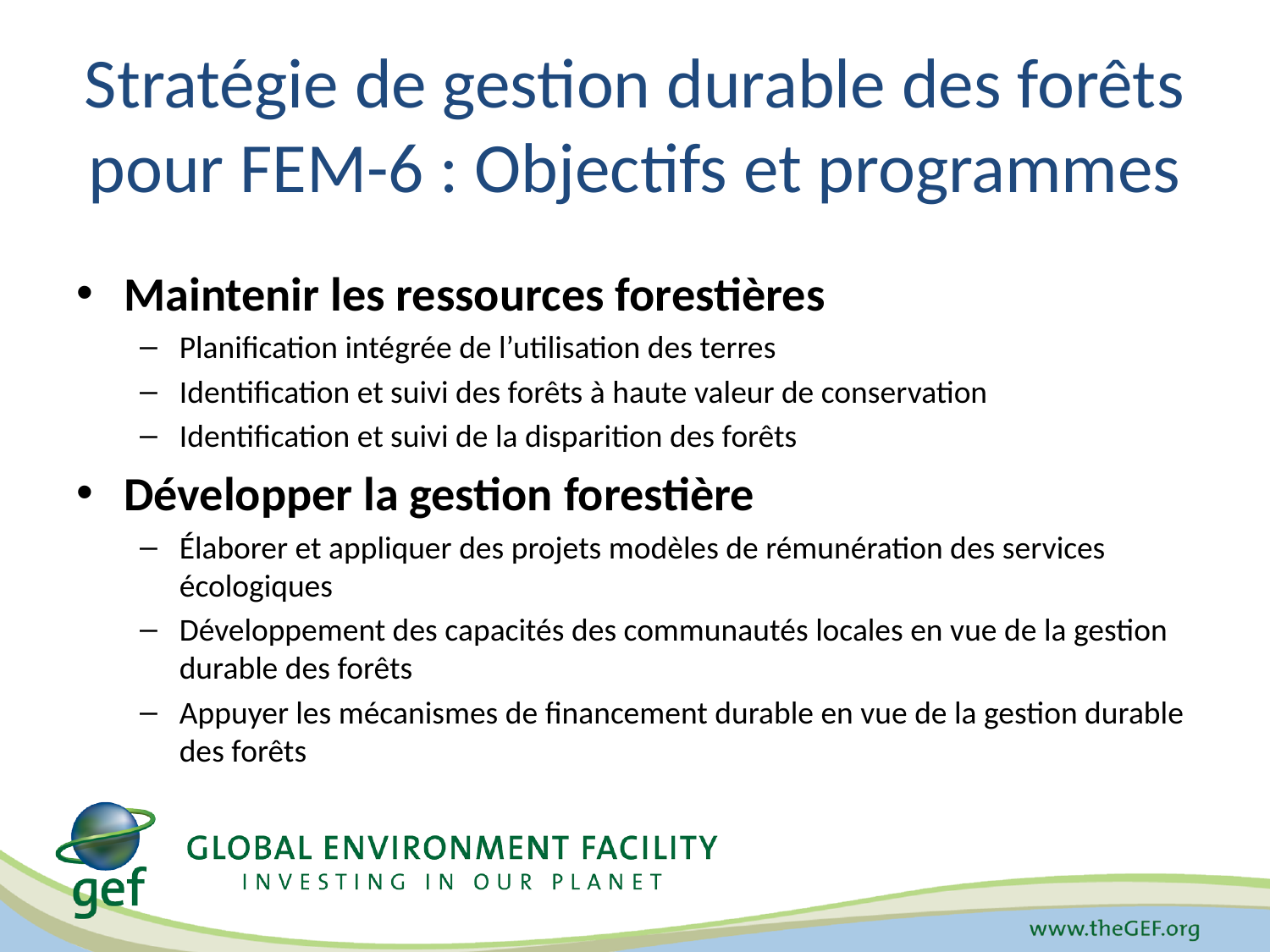

# Stratégie de gestion durable des forêts pour FEM-6 : Objectifs et programmes

Maintenir les ressources forestières
Planification intégrée de l’utilisation des terres
Identification et suivi des forêts à haute valeur de conservation
Identification et suivi de la disparition des forêts
Développer la gestion forestière
Élaborer et appliquer des projets modèles de rémunération des services écologiques
Développement des capacités des communautés locales en vue de la gestion durable des forêts
Appuyer les mécanismes de financement durable en vue de la gestion durable des forêts